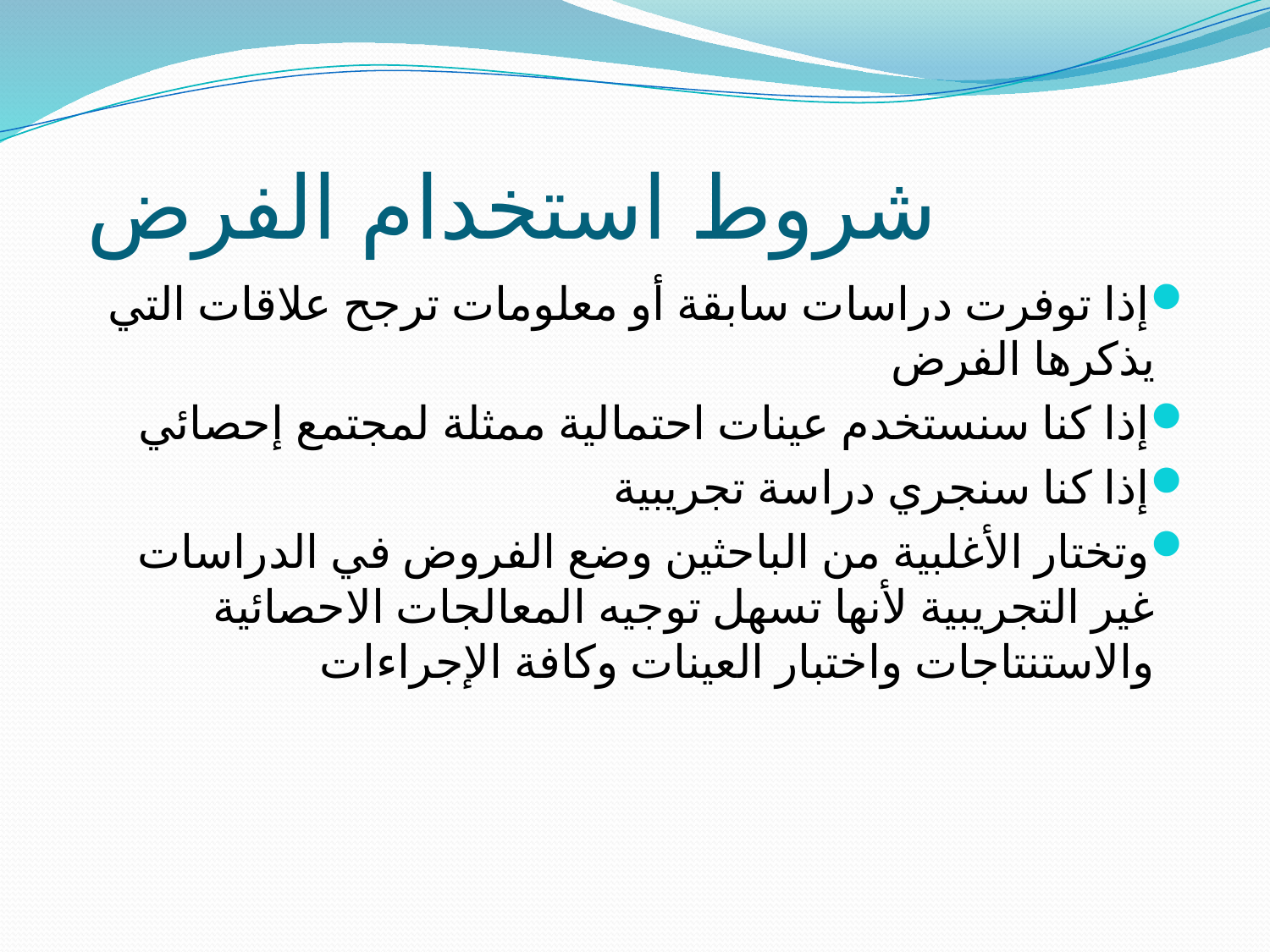

# شروط استخدام الفرض
إذا توفرت دراسات سابقة أو معلومات ترجح علاقات التي يذكرها الفرض
إذا كنا سنستخدم عينات احتمالية ممثلة لمجتمع إحصائي
إذا كنا سنجري دراسة تجريبية
وتختار الأغلبية من الباحثين وضع الفروض في الدراسات غير التجريبية لأنها تسهل توجيه المعالجات الاحصائية والاستنتاجات واختبار العينات وكافة الإجراءات